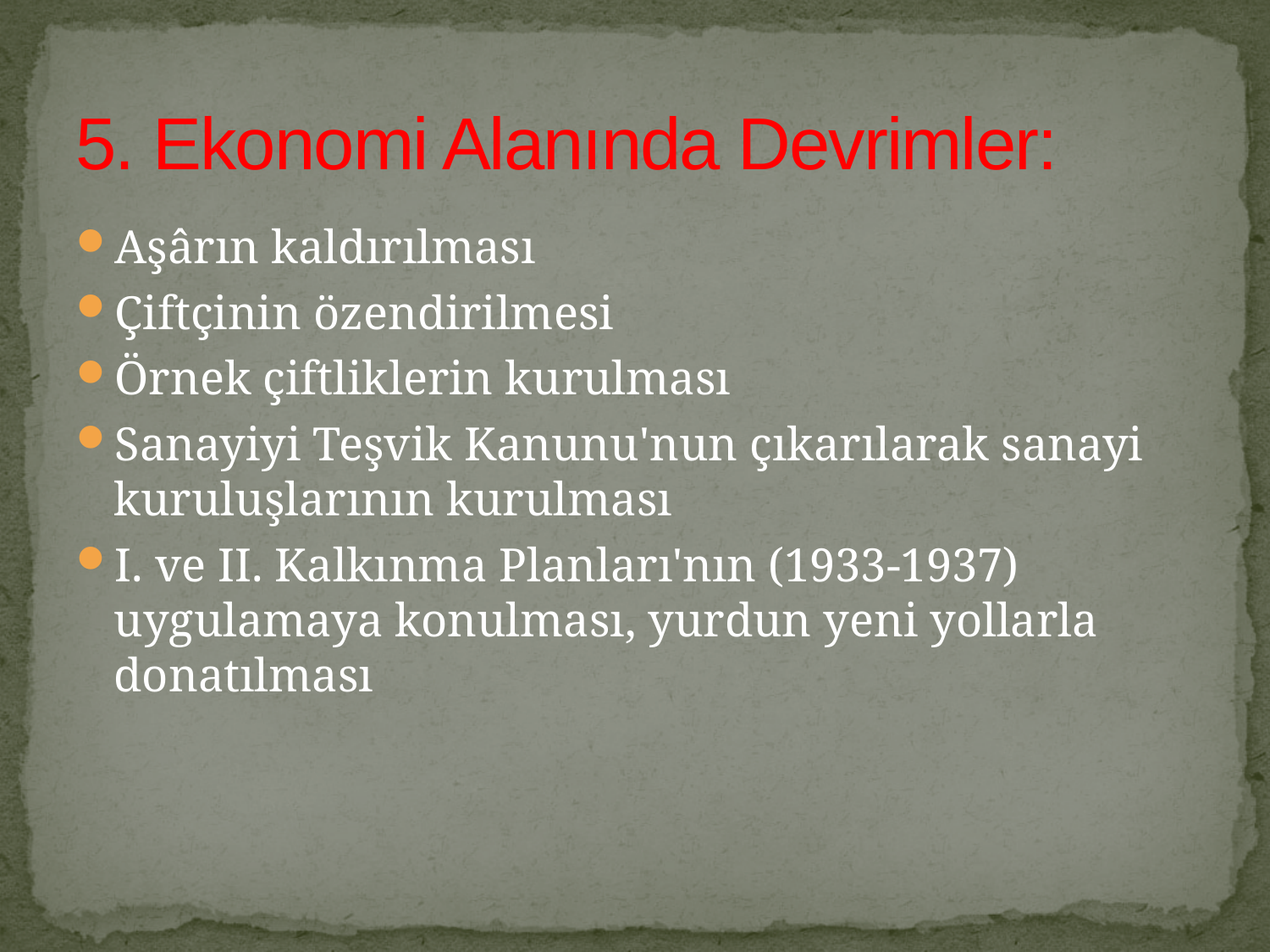

# 5. Ekonomi Alanında Devrimler:
Aşârın kaldırılması
Çiftçinin özendirilmesi
Örnek çiftliklerin kurulması
Sanayiyi Teşvik Kanunu'nun çıkarılarak sanayi kuruluşlarının kurulması
I. ve II. Kalkınma Planları'nın (1933-1937) uygulamaya konulması, yurdun yeni yollarla donatılması